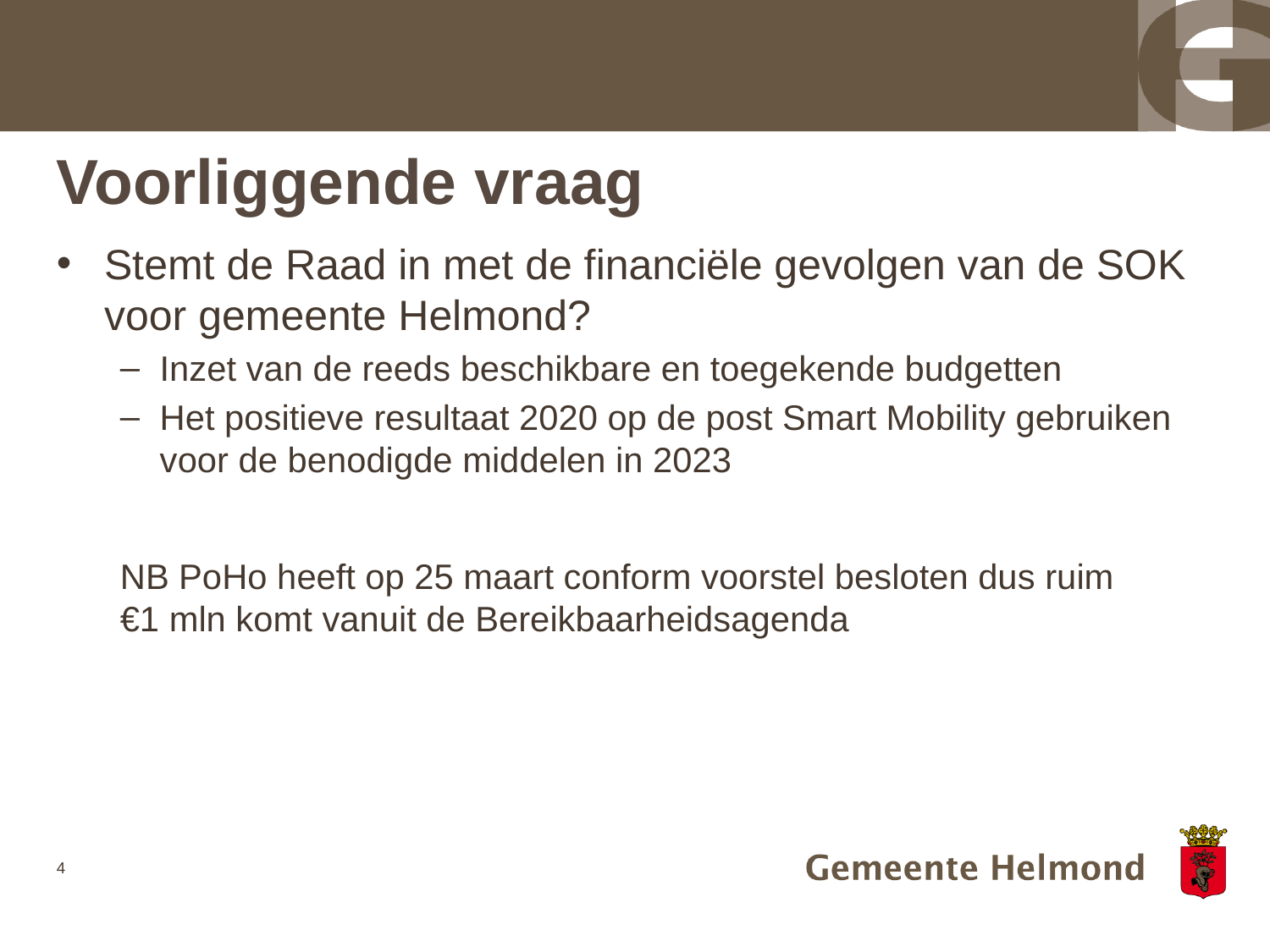

# Voorliggende vraag
Stemt de Raad in met de financiële gevolgen van de SOK voor gemeente Helmond?
Inzet van de reeds beschikbare en toegekende budgetten
Het positieve resultaat 2020 op de post Smart Mobility gebruiken voor de benodigde middelen in 2023

NB PoHo heeft op 25 maart conform voorstel besloten dus ruim
€1 mln komt vanuit de Bereikbaarheidsagenda
4